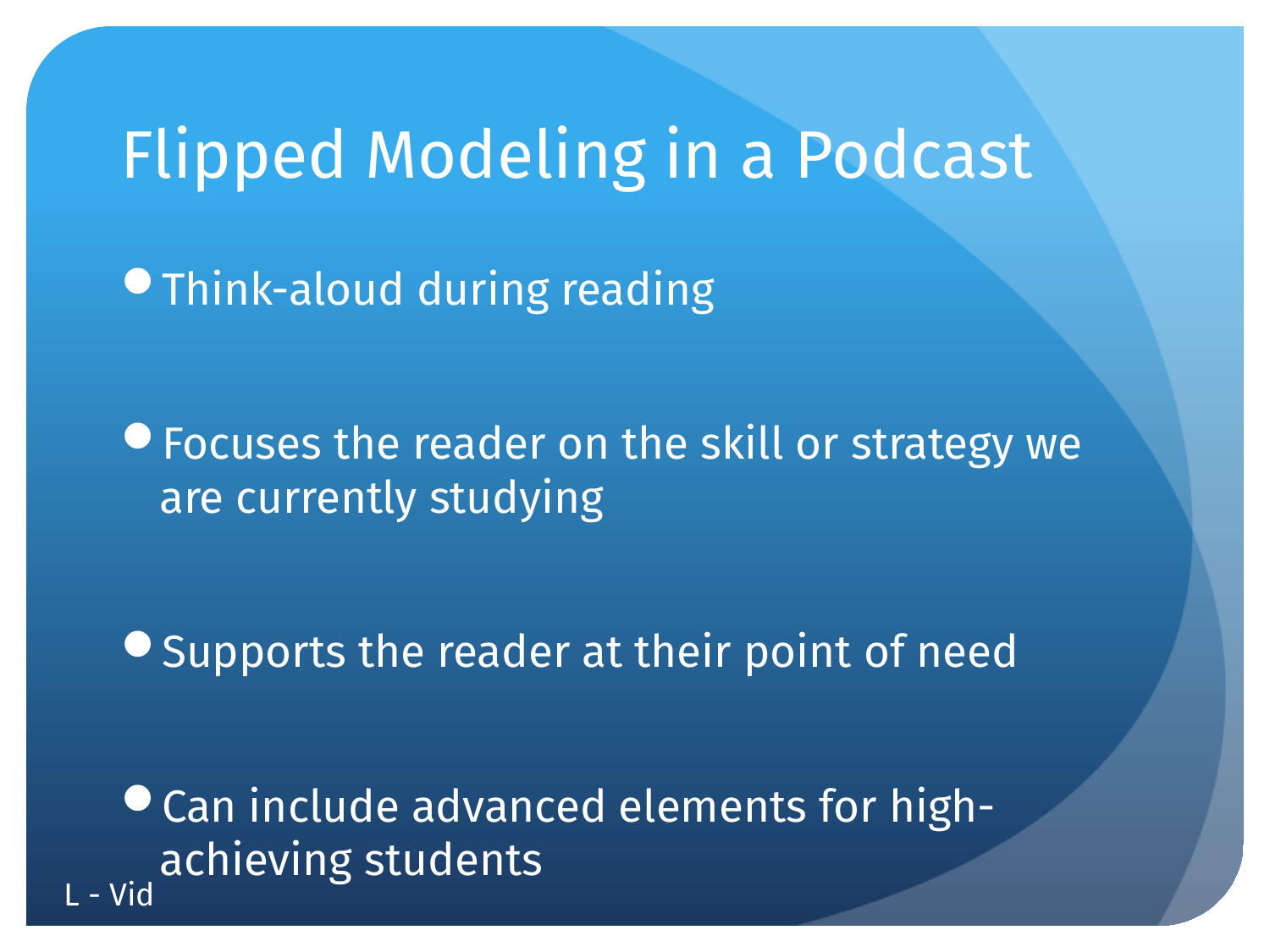

# Flipped Modeling in a Podcast
Think-aloud during reading

Focuses the reader on the skill or strategy we are currently studying

Supports the reader at their point of need

Can include advanced elements for high-achieving students
L - Vid